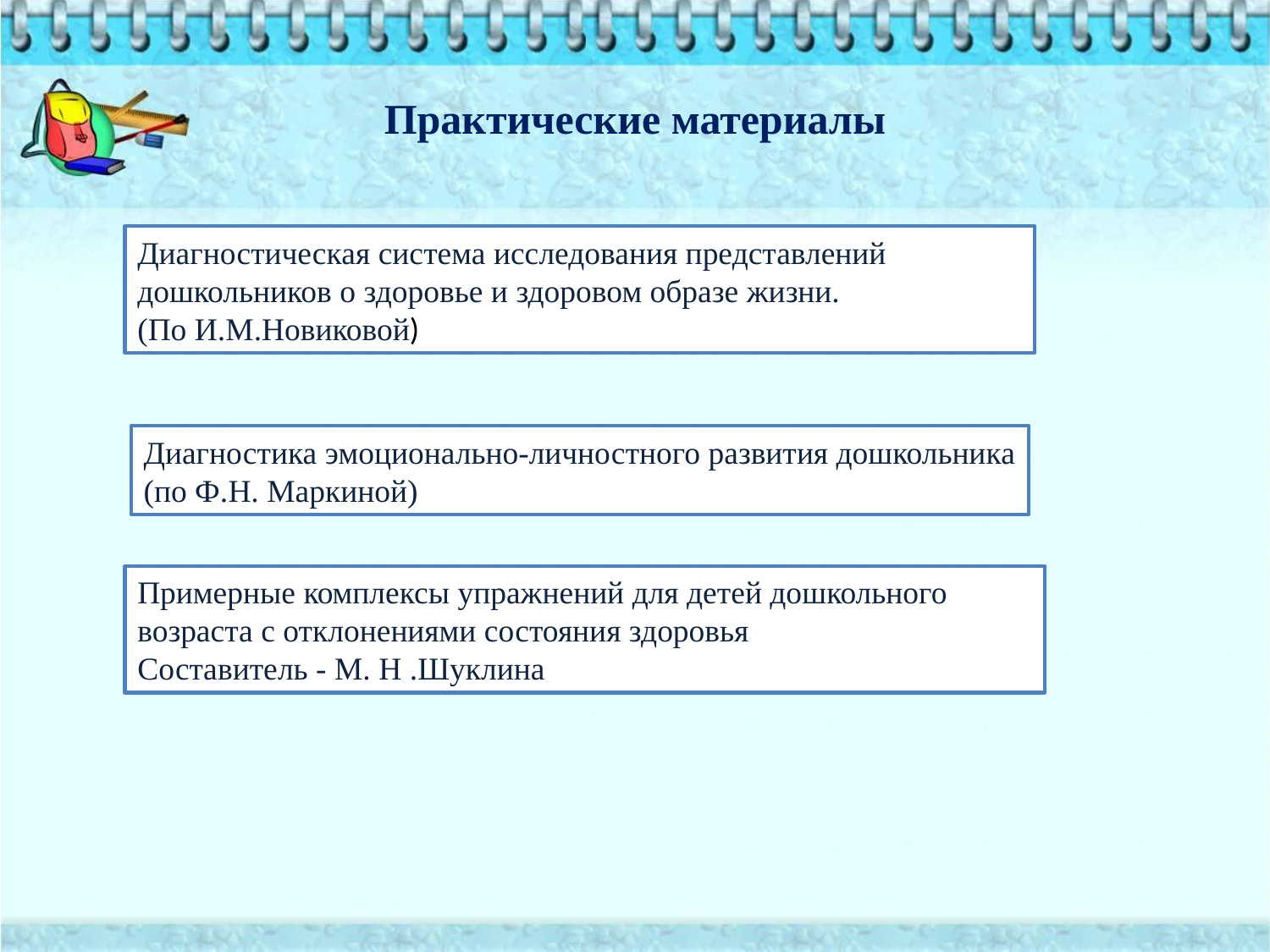

# Практические материалы
Диагностическая система исследования представлений дошкольников о здоровье и здоровом образе жизни.
(По И.М.Новиковой)
Диагностика эмоционально-личностного развития дошкольника
(по Ф.Н. Маркиной)
Примерные комплексы упражнений для детей дошкольного возраста с отклонениями состояния здоровья
Составитель - М. Н .Шуклина